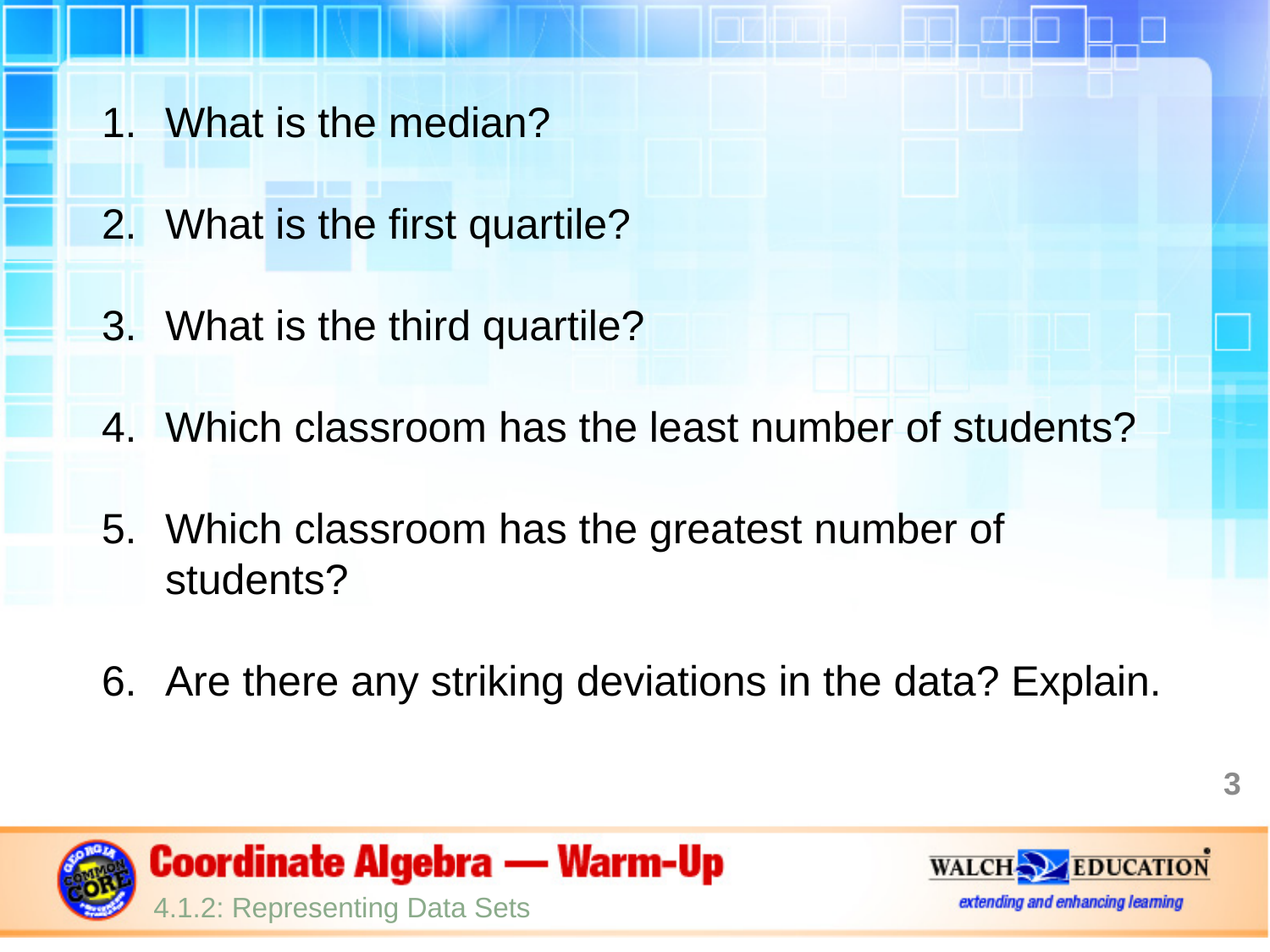

What is the median?
What is the first quartile?
What is the third quartile?
Which classroom has the least number of students?
Which classroom has the greatest number of students?
Are there any striking deviations in the data? Explain.
3
4.1.2: Representing Data Sets